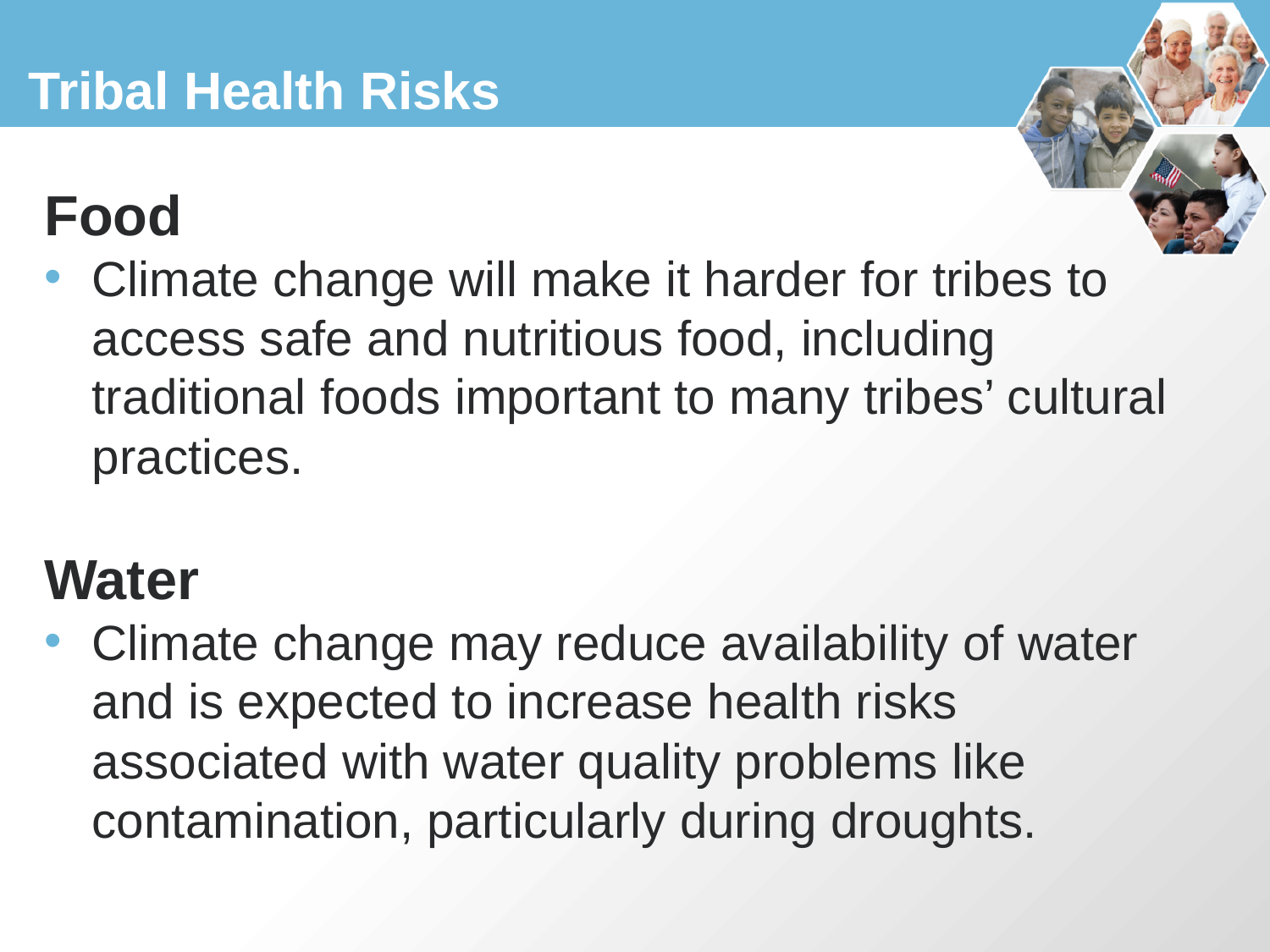

# Tribal Health Risks
Food
Climate change will make it harder for tribes to access safe and nutritious food, including traditional foods important to many tribes’ cultural practices.

Water
Climate change may reduce availability of water and is expected to increase health risks associated with water quality problems like contamination, particularly during droughts.